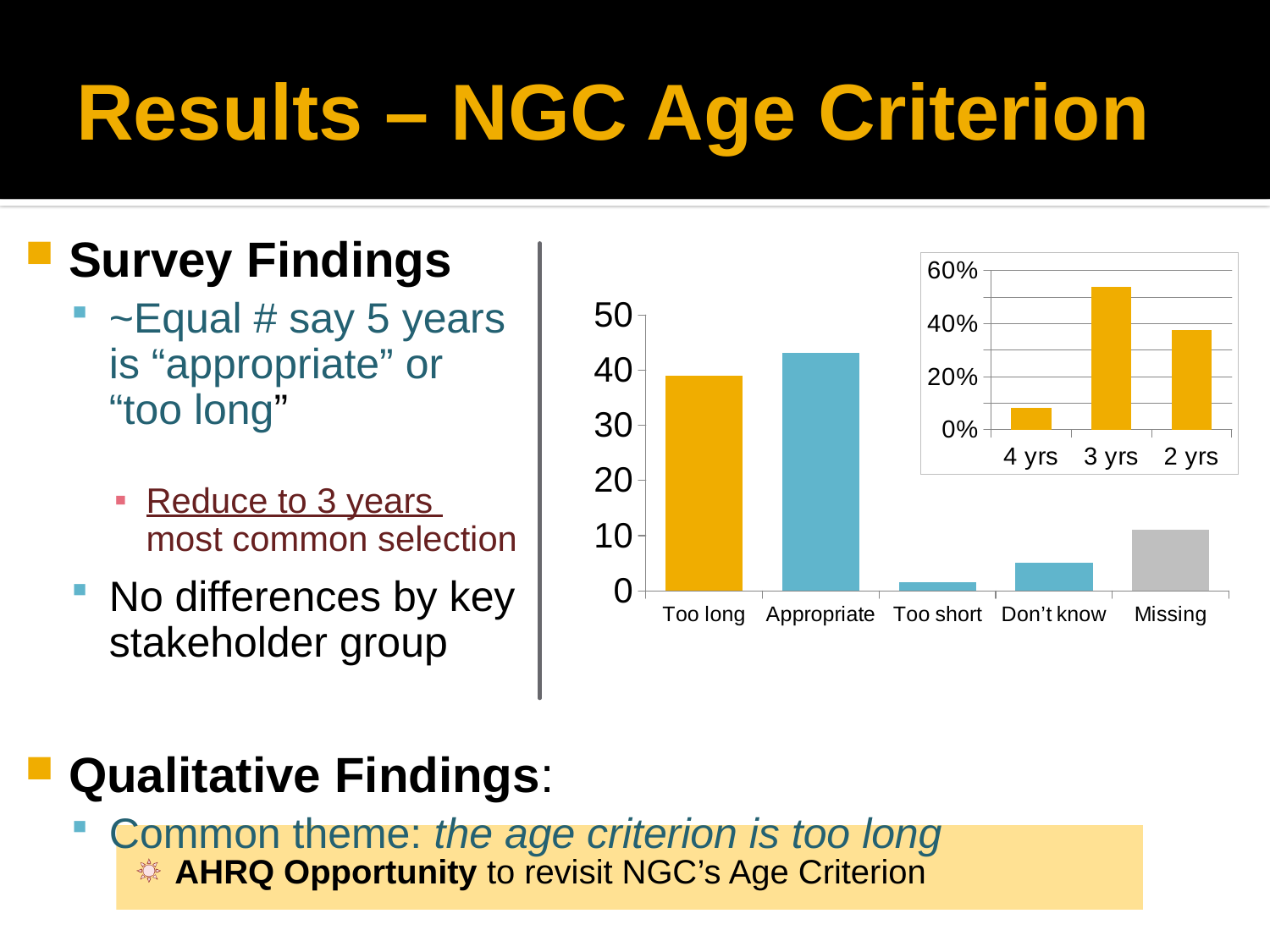

# Results – NGC Age Criterion
Survey Findings
~Equal # say 5 years
is “appropriate” or
“too long”

Reduce to 3 years
most common selection
No differences by key
stakeholder group

Qualitative Findings:
Common theme: the age criterion is too long

### Chart

| Category |  |
|---|---|
| 4 yrs | 0.0835164835164836 |
| 3 yrs | 0.54021978021978 |
| 2 yrs | 0.376263736263736 |

### Chart

| Category |  |
|---|---|
| Too long | 39.04 |
| Appropriate | 43.14 |
| Too short | 1.63 |
| Don’t know | 5.1 |
| Missing | 11.1 |

AHRQ Opportunity to revisit NGC’s Age Criterion